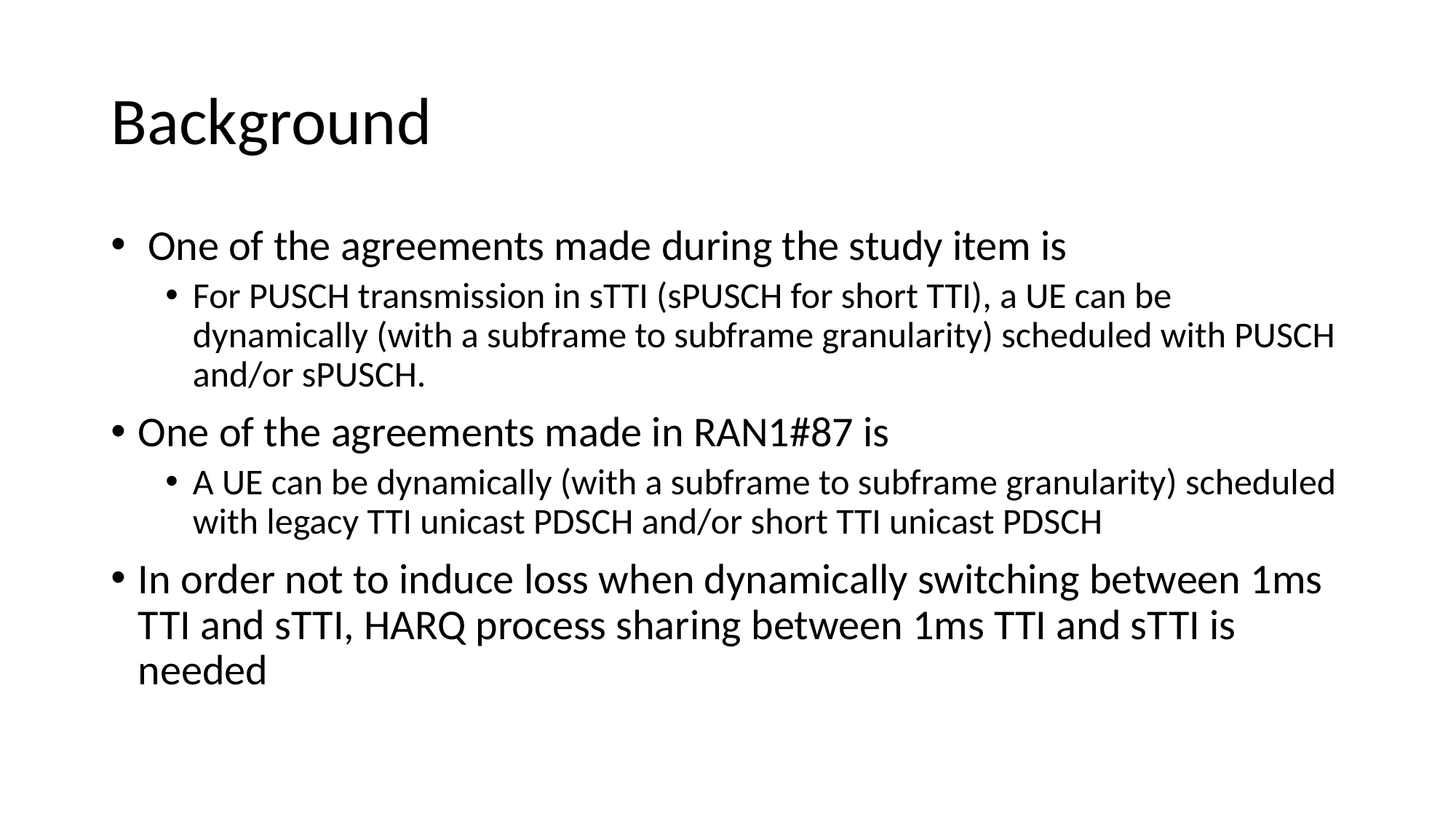

# Background
 One of the agreements made during the study item is
For PUSCH transmission in sTTI (sPUSCH for short TTI), a UE can be dynamically (with a subframe to subframe granularity) scheduled with PUSCH and/or sPUSCH.
One of the agreements made in RAN1#87 is
A UE can be dynamically (with a subframe to subframe granularity) scheduled with legacy TTI unicast PDSCH and/or short TTI unicast PDSCH
In order not to induce loss when dynamically switching between 1ms TTI and sTTI, HARQ process sharing between 1ms TTI and sTTI is needed